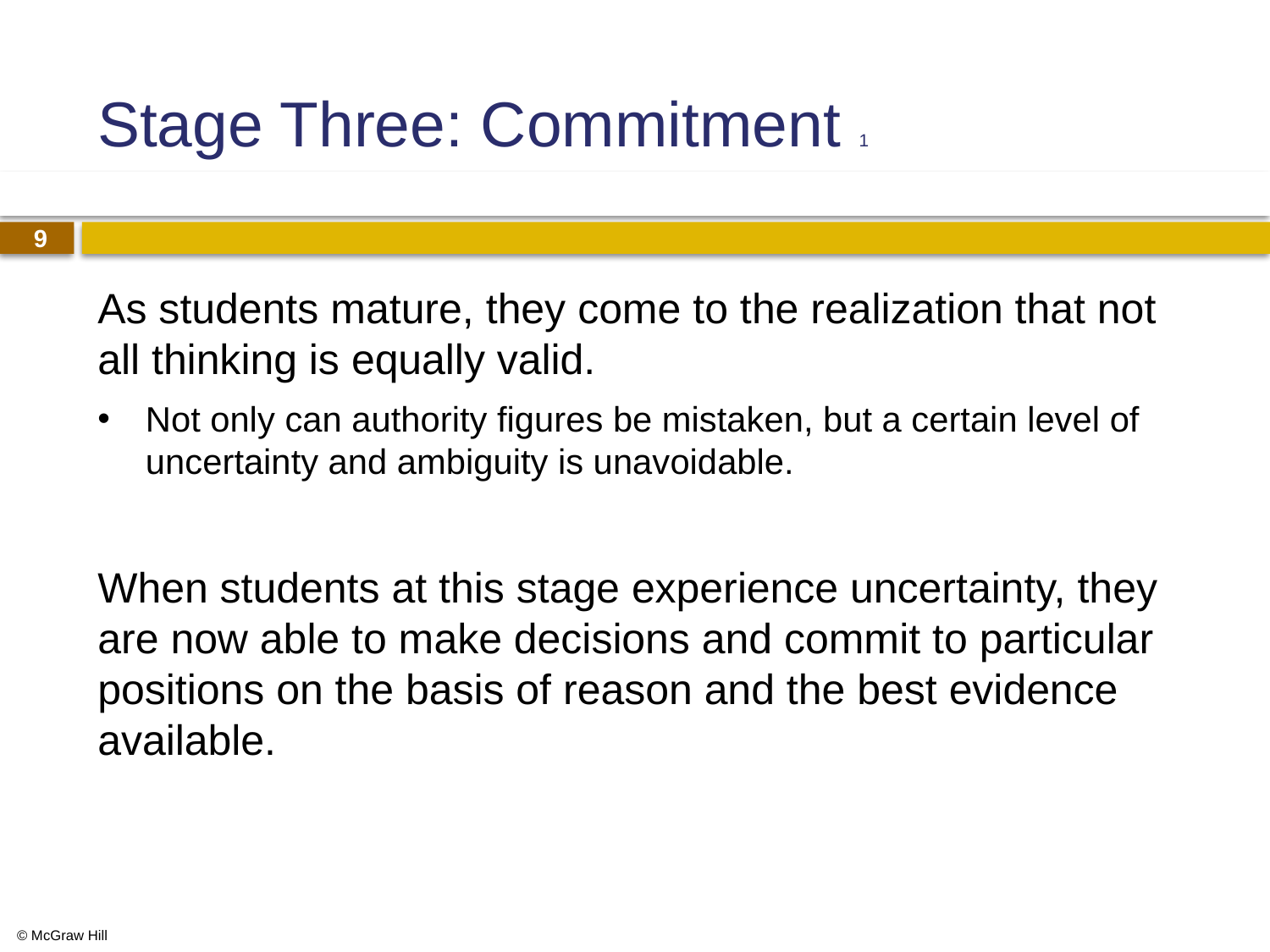

# Stage Three: Commitment 1
As students mature, they come to the realization that not all thinking is equally valid.
Not only can authority figures be mistaken, but a certain level of uncertainty and ambiguity is unavoidable.

When students at this stage experience uncertainty, they are now able to make decisions and commit to particular positions on the basis of reason and the best evidence available.